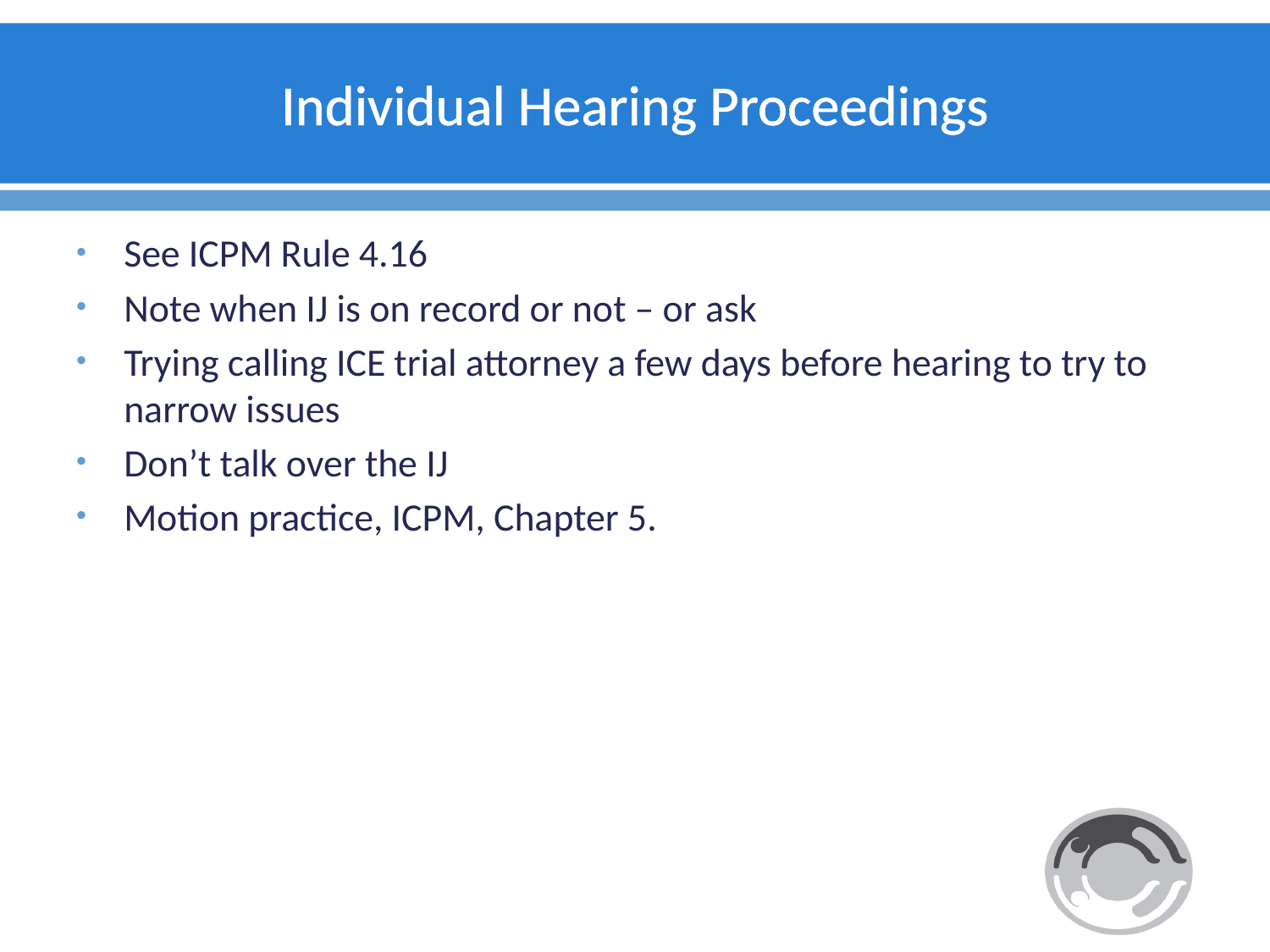

# Individual Hearing Proceedings
See ICPM Rule 4.16
Note when IJ is on record or not – or ask
Trying calling ICE trial attorney a few days before hearing to try to narrow issues
Don’t talk over the IJ
Motion practice, ICPM, Chapter 5.